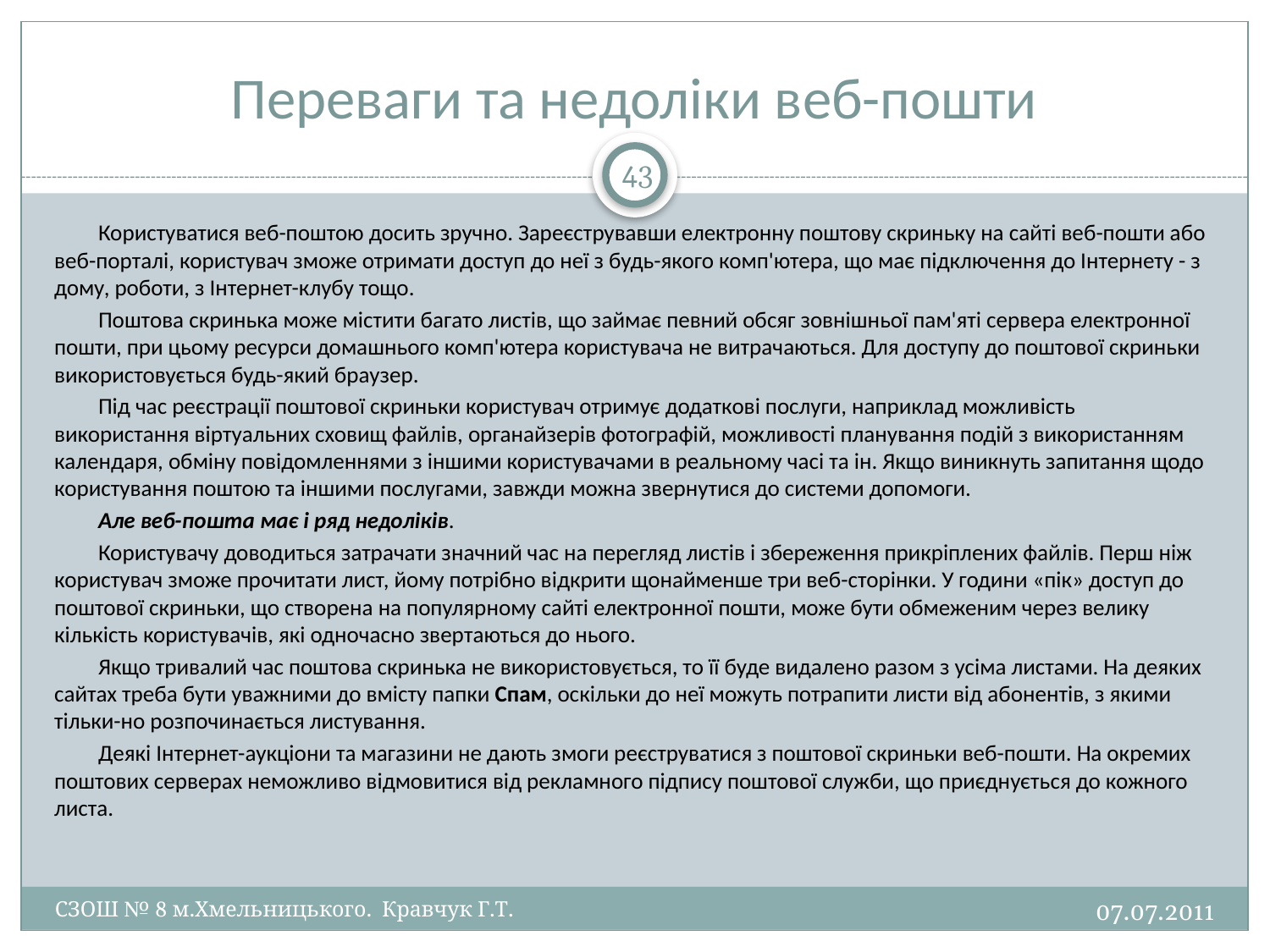

# Переваги та недоліки веб-пошти
43
Користуватися веб-поштою досить зручно. Зареєструвавши електронну поштову скриньку на сайті веб-пошти або веб-порталі, користувач зможе отримати доступ до неї з будь-якого комп'ютера, що має підключення до Інтернету - з дому, роботи, з Інтернет-клубу тощо.
Поштова скринька може містити багато листів, що займає певний обсяг зовнішньої пам'яті сервера електронної пошти, при цьому ресурси домашнього комп'ютера користувача не витрачаються. Для доступу до поштової скриньки використовується будь-який браузер.
Під час реєстрації поштової скриньки користувач отримує додаткові послуги, наприклад можливість використання віртуальних сховищ файлів, органайзерів фотографій, можливості планування подій з використанням календаря, обміну повідомленнями з іншими користувачами в реальному часі та ін. Якщо виникнуть запитання щодо користування поштою та іншими послугами, завжди можна звернутися до системи допомоги.
Але веб-пошта має і ряд недоліків.
Користувачу доводиться затрачати значний час на перегляд листів і збереження прикріплених файлів. Перш ніж користувач зможе прочитати лист, йому потрібно відкрити щонайменше три веб-сторінки. У години «пік» доступ до поштової скриньки, що створена на популярному сайті електронної пошти, може бути обмеженим через велику кількість користувачів, які одночасно звертаються до нього.
Якщо тривалий час поштова скринька не використовується, то її буде видалено разом з усіма листами. На деяких сайтах треба бути уважними до вмісту папки Спам, оскільки до неї можуть потрапити листи від абонентів, з якими тільки-но розпочинається листування.
Деякі Інтернет-аукціони та магазини не дають змоги реєструватися з поштової скриньки веб-пошти. На окремих поштових серверах неможливо відмовитися від рекламного підпису поштової служби, що приєднується до кожного листа.
07.07.2011
СЗОШ № 8 м.Хмельницького.  Кравчук Г.Т.